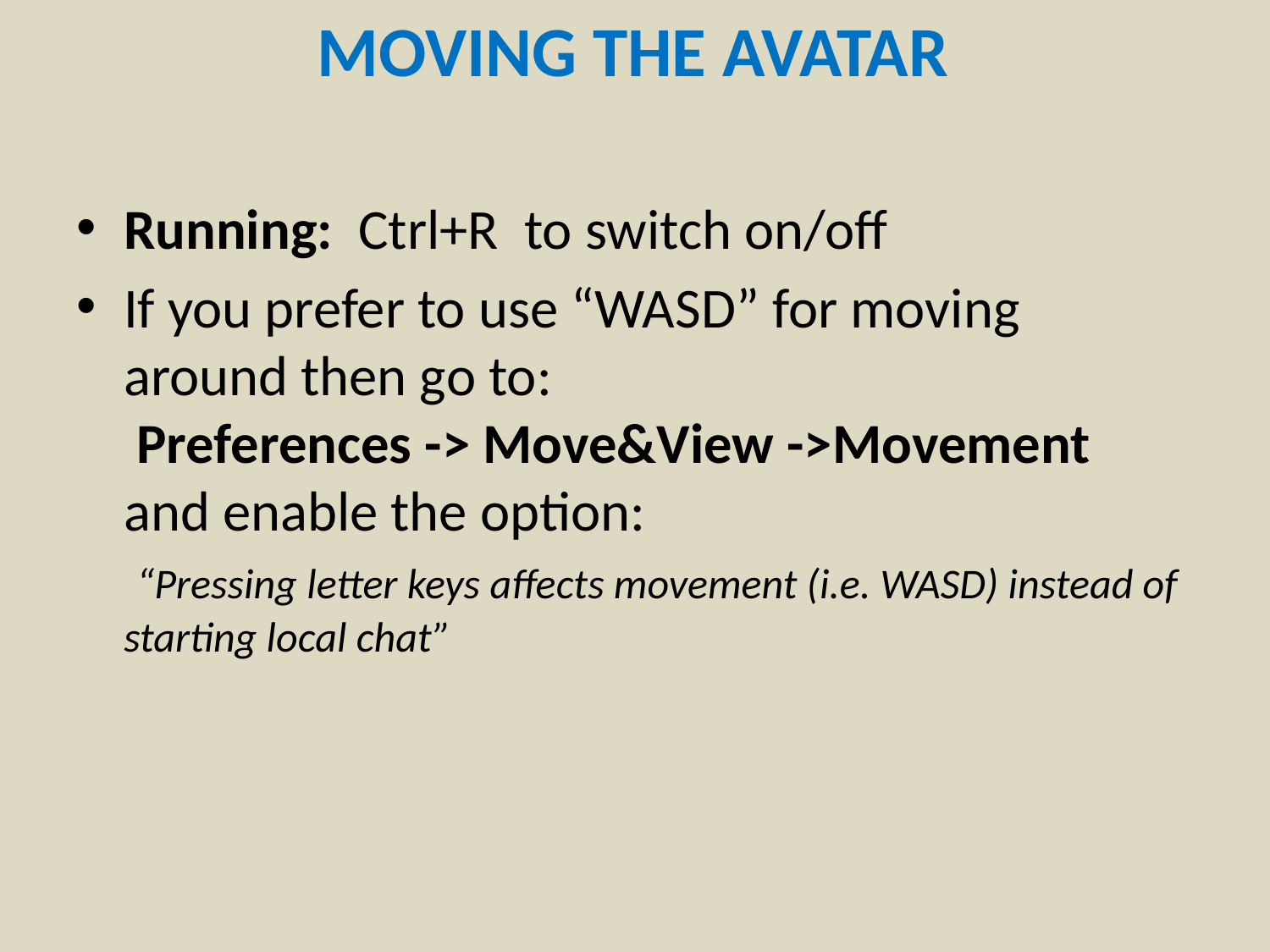

MOVING THE AVATAR
Running:  Ctrl+R  to switch on/off
If you prefer to use “WASD” for moving around then go to:
 Preferences -> Move&View ->Movement
and enable the option:
 “Pressing letter keys affects movement (i.e. WASD) instead of starting local chat”